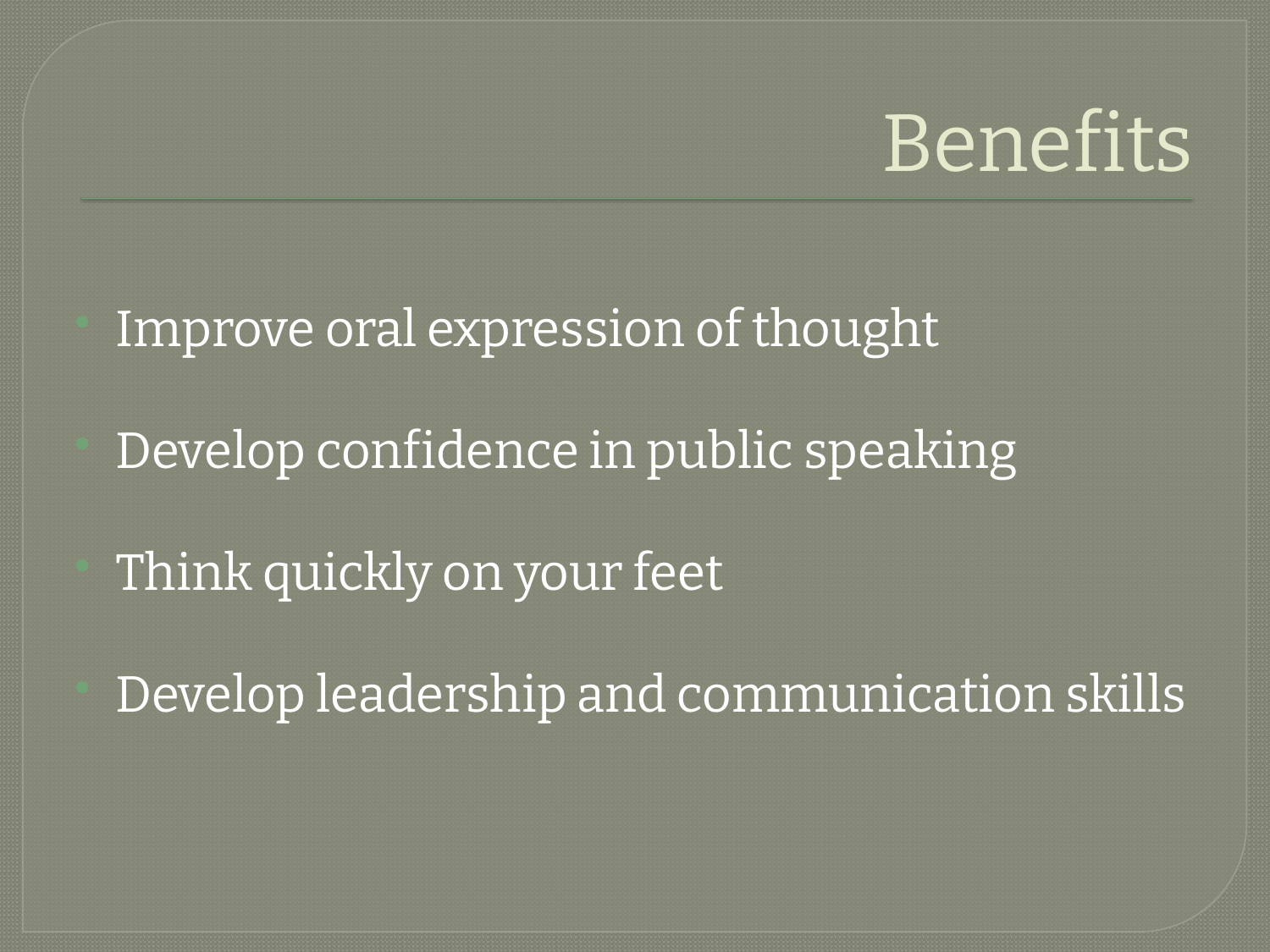

# Benefits
Improve oral expression of thought
Develop confidence in public speaking
Think quickly on your feet
Develop leadership and communication skills